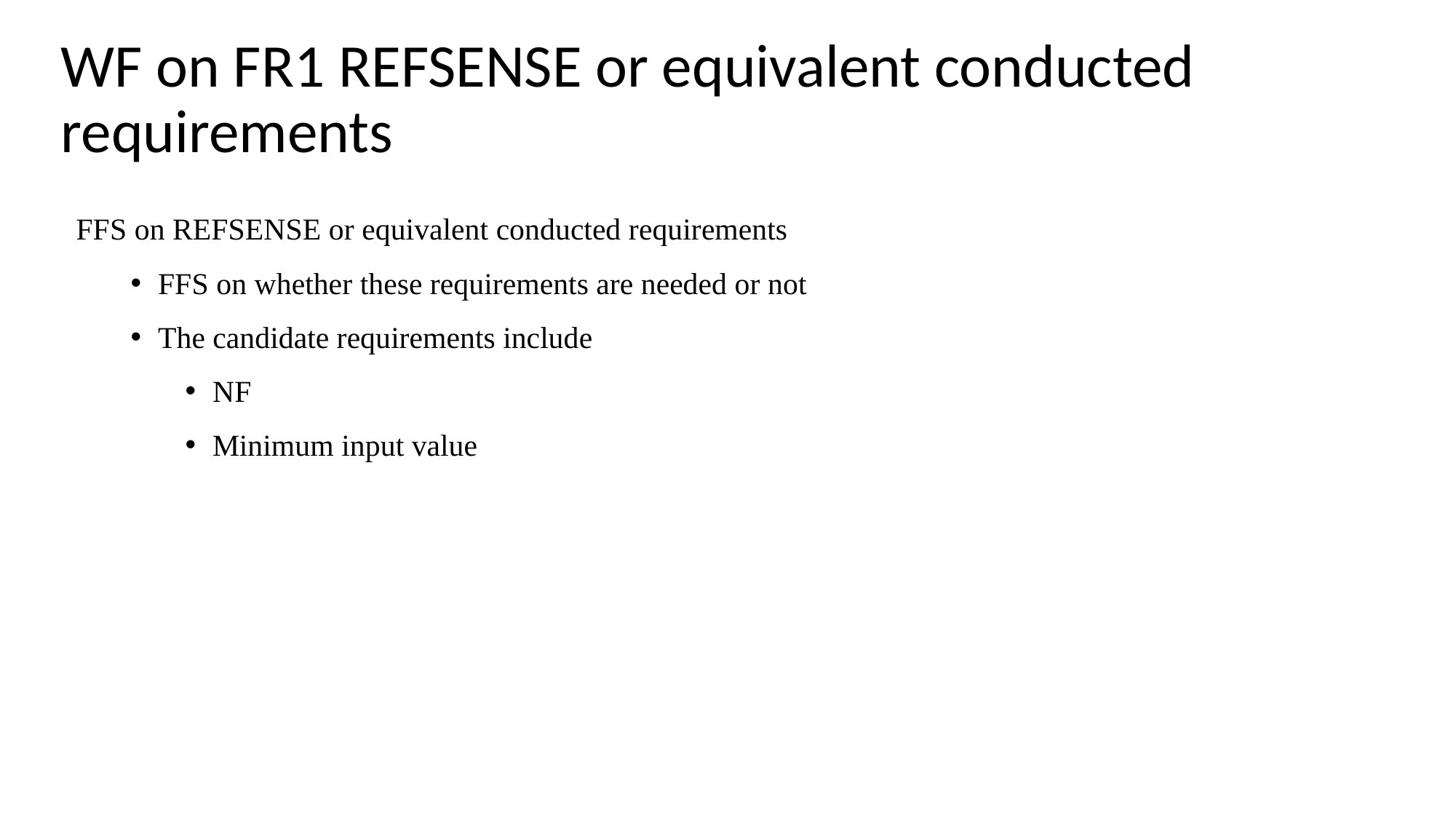

# WF on FR1 REFSENSE or equivalent conducted requirements
FFS on REFSENSE or equivalent conducted requirements
FFS on whether these requirements are needed or not
The candidate requirements include
NF
Minimum input value